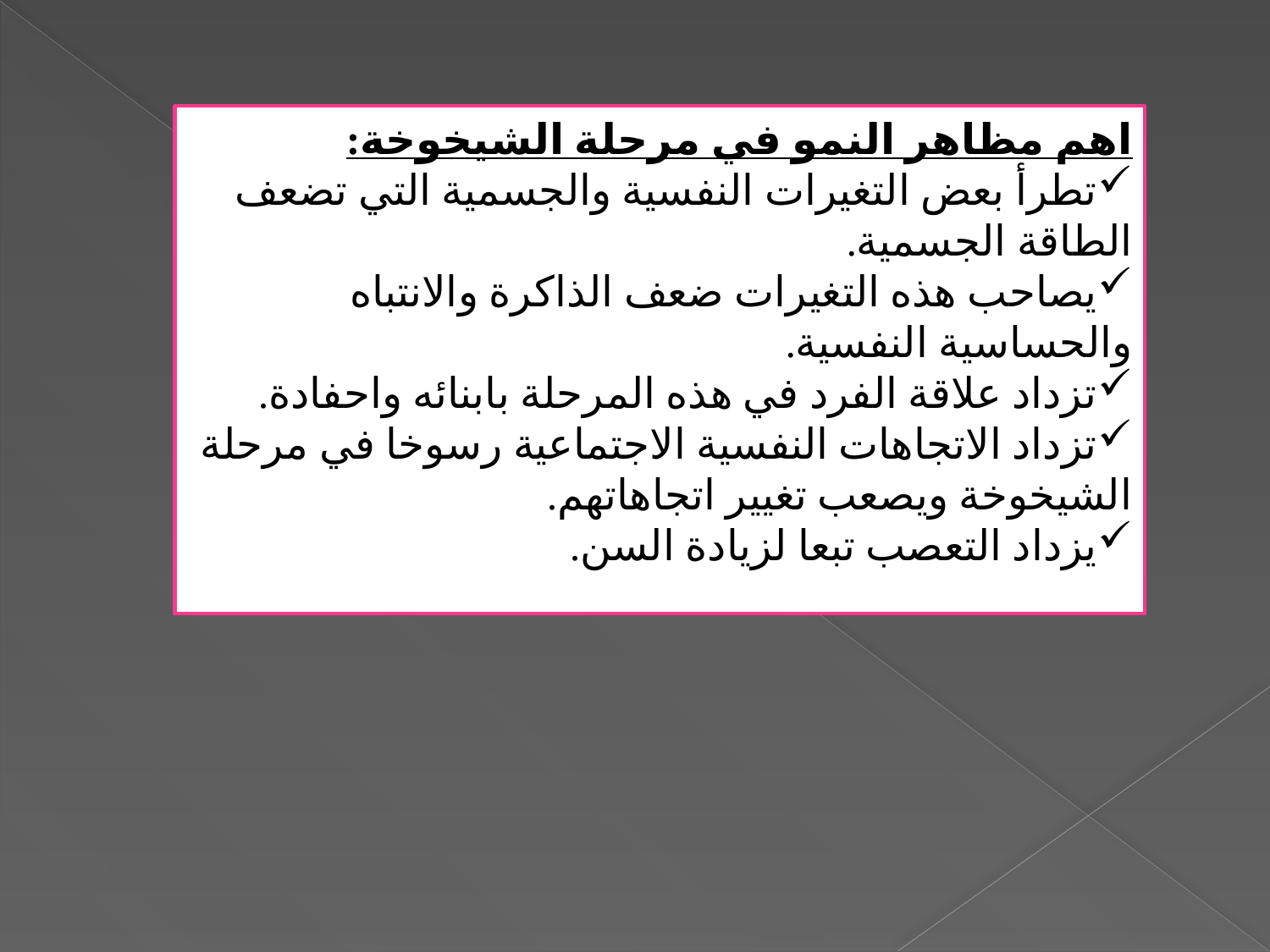

اهم مظاهر النمو في مرحلة الشيخوخة:
تطرأ بعض التغيرات النفسية والجسمية التي تضعف الطاقة الجسمية.
يصاحب هذه التغيرات ضعف الذاكرة والانتباه والحساسية النفسية.
تزداد علاقة الفرد في هذه المرحلة بابنائه واحفادة.
تزداد الاتجاهات النفسية الاجتماعية رسوخا في مرحلة الشيخوخة ويصعب تغيير اتجاهاتهم.
يزداد التعصب تبعا لزيادة السن.